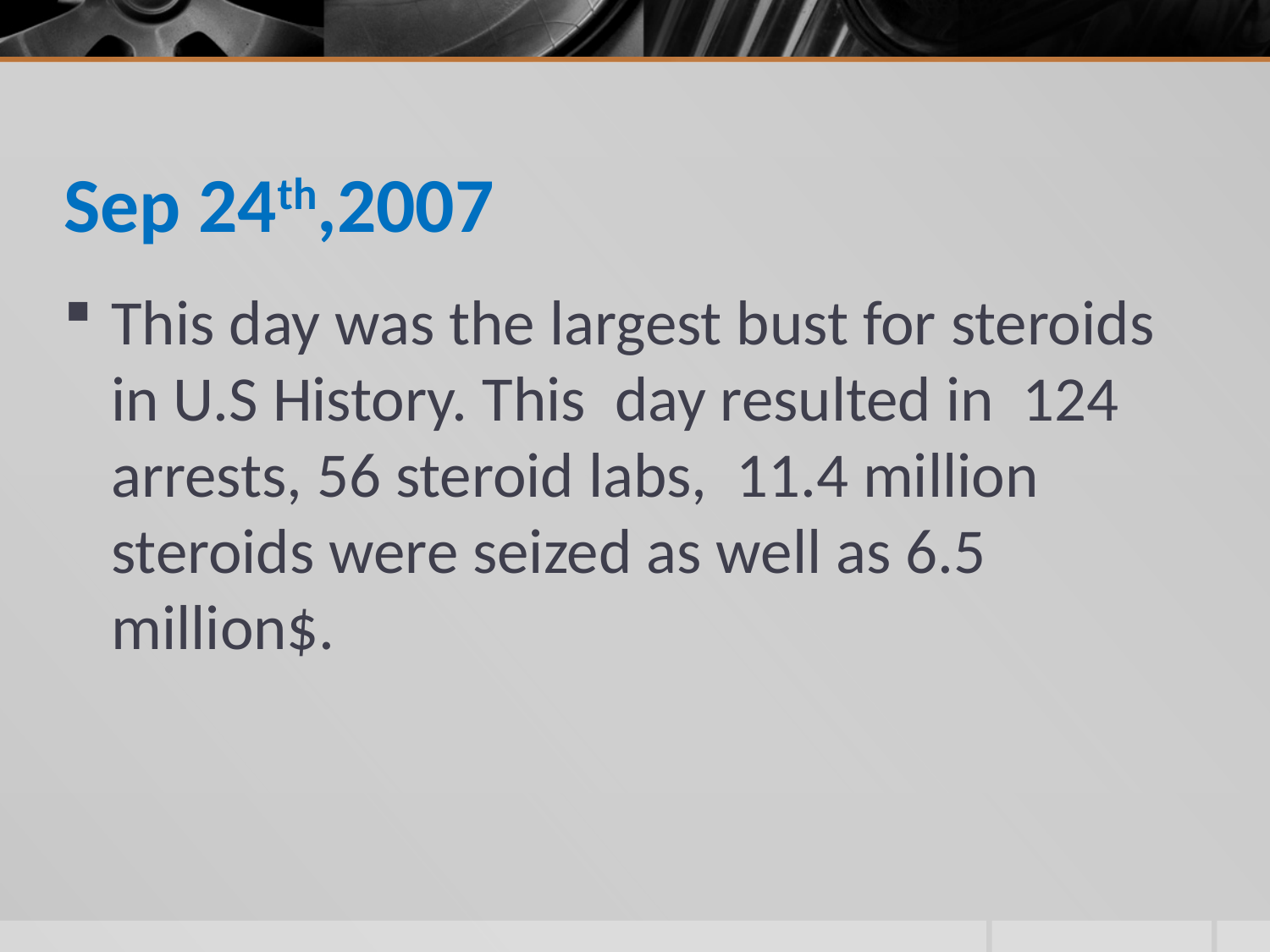

# Sep 24th,2007
This day was the largest bust for steroids in U.S History. This  day resulted in  124 arrests, 56 steroid labs,  11.4 million  steroids were seized as well as 6.5 million$.